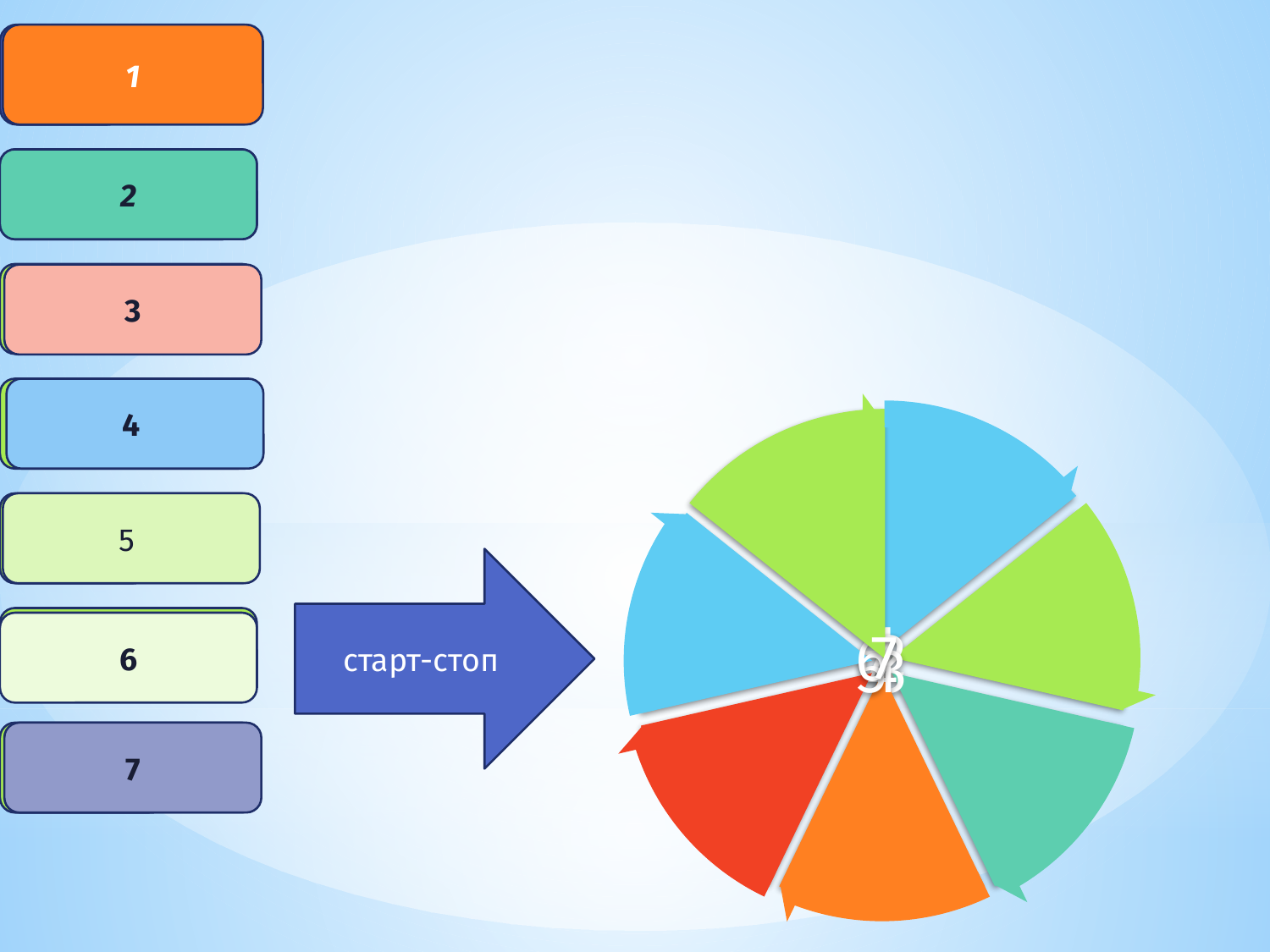

Тыбыш деген эмине ?
1
Тамга деген эмне?
2
Канча ундуу тамга бар ?
3
1
2
3
4
5
6
7
Экиден ашык создон турат .
4
Создон суйлом куралат
5
  старт-стоп
Антоним деген эмне ?
6
Синоним деген эмне?
7